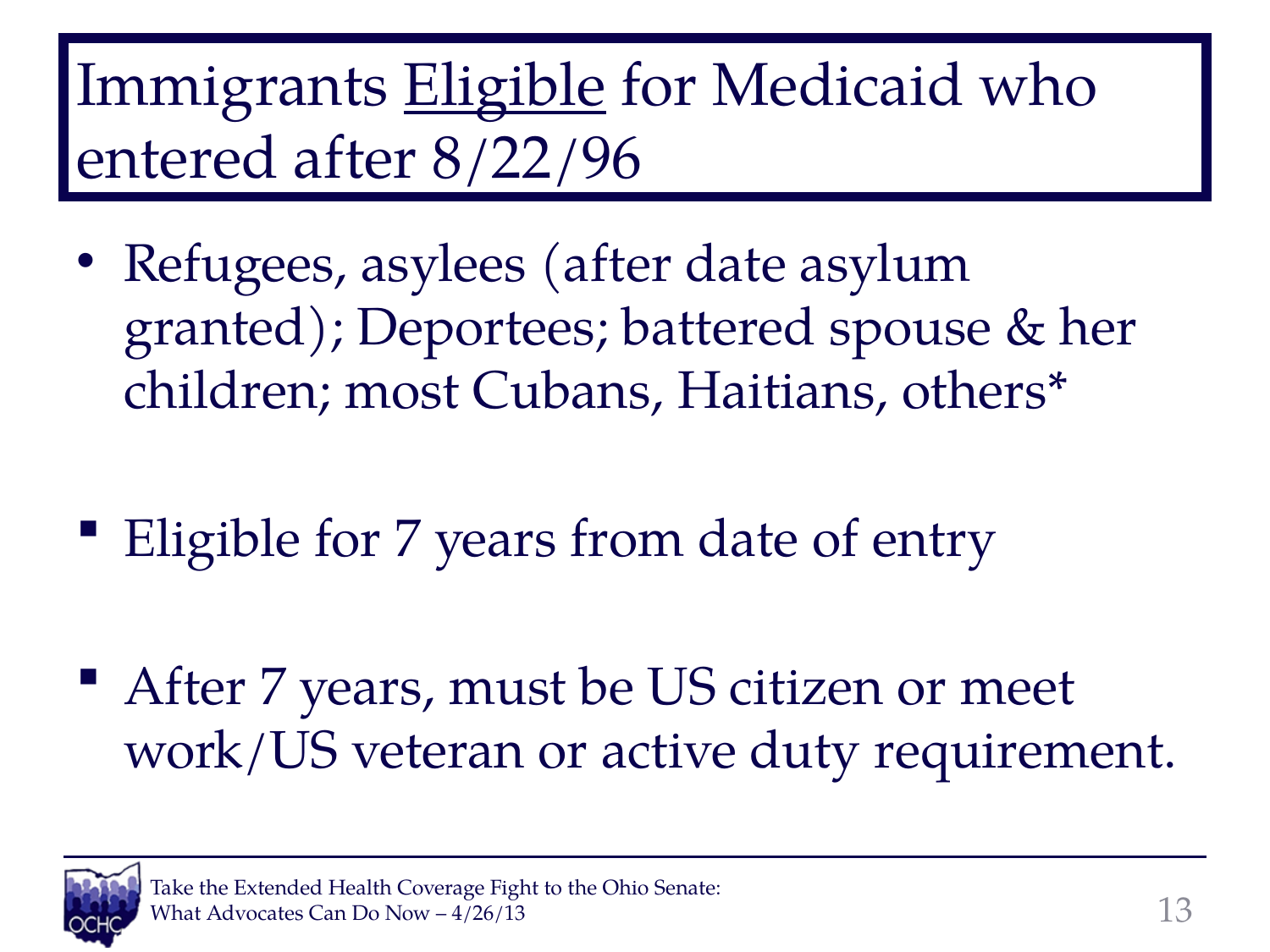

# Immigrants Eligible for Medicaid who entered after 8/22/96
Refugees, asylees (after date asylum granted); Deportees; battered spouse & her children; most Cubans, Haitians, others*

Eligible for 7 years from date of entry

After 7 years, must be US citizen or meet work/US veteran or active duty requirement.

13